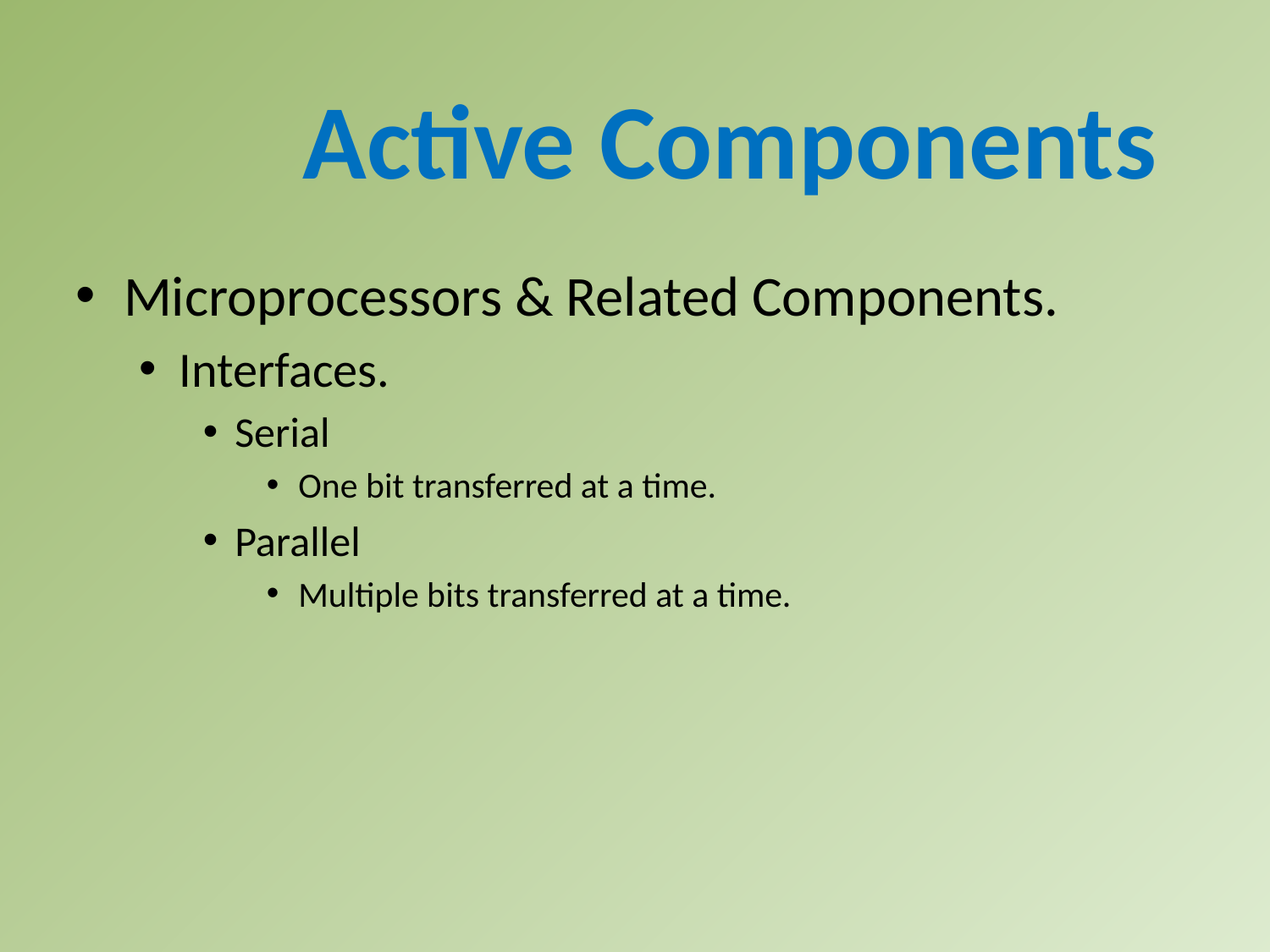

Active Components
Microprocessors & Related Components.
Interfaces.
Serial
One bit transferred at a time.
Parallel
Multiple bits transferred at a time.